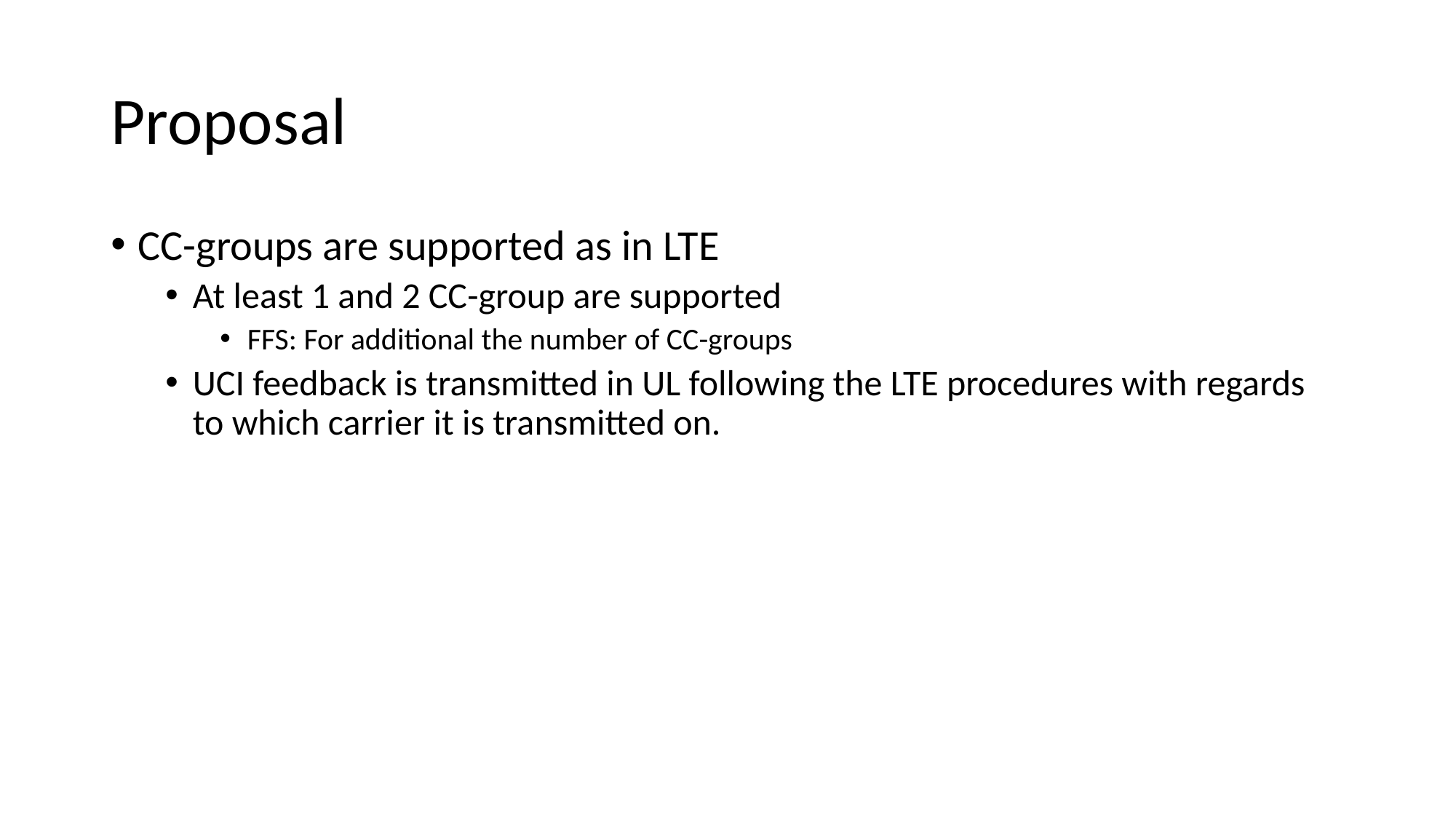

# Proposal
CC-groups are supported as in LTE
At least 1 and 2 CC-group are supported
FFS: For additional the number of CC-groups
UCI feedback is transmitted in UL following the LTE procedures with regards to which carrier it is transmitted on.